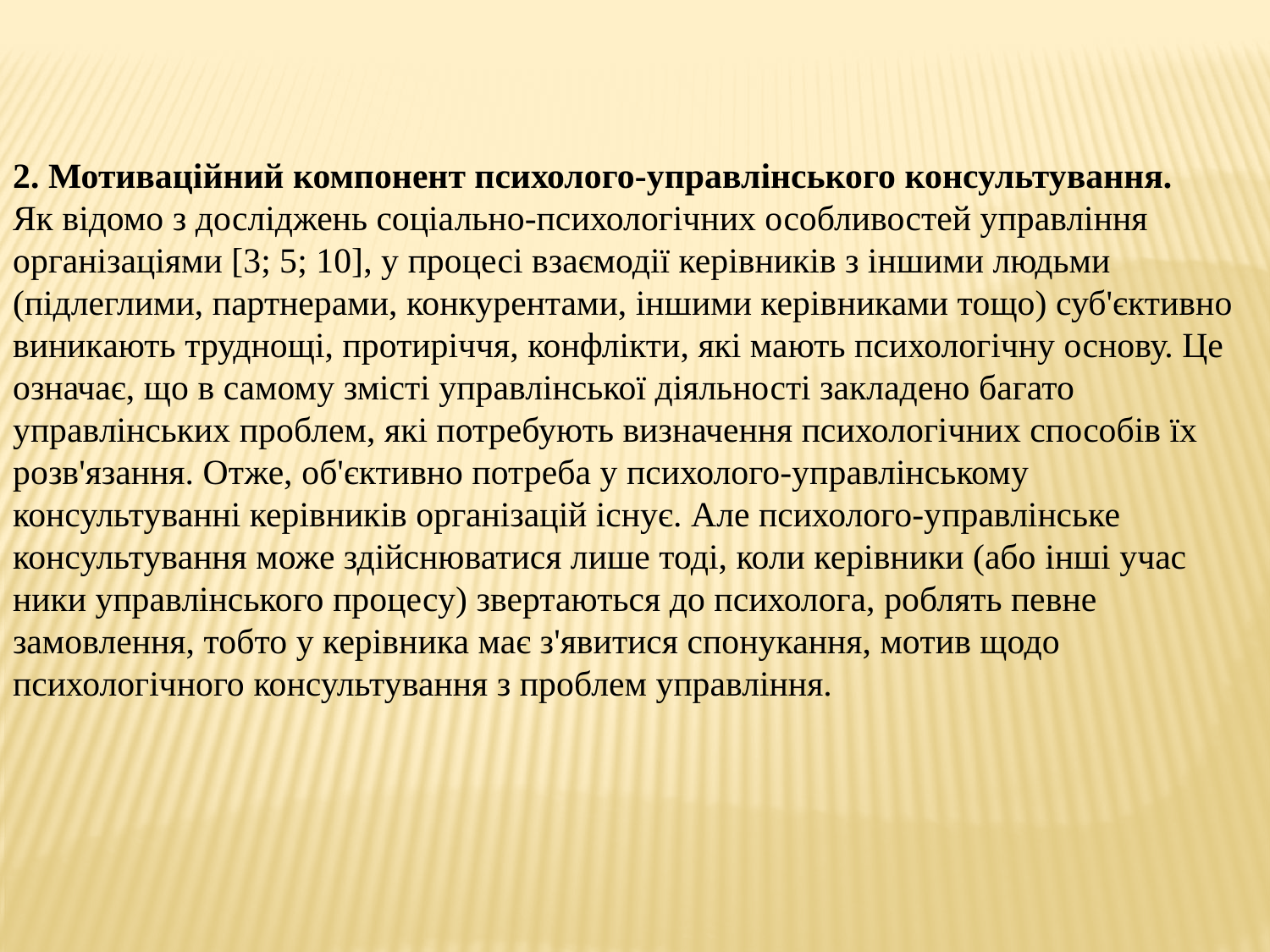

2. Мотиваційний компонент психолого-управлінського консультування.
Як відомо з досліджень соціально-психологічних особливостей управління організаціями [3; 5; 10], у процесі взаємодії керівників з іншими людьми (підлеглими, партнерами, конкурентами, іншими керів­никами тощо) суб'єктивно виникають труднощі, протиріччя, конфлік­ти, які мають психологічну основу. Це означає, що в самому змісті управлінської діяльності закладено багато управлінських проблем, які потребують визначення психологічних способів їх розв'язання. Отже, об'єктивно потреба у психолого-управлінському консультуванні керівників організацій існує. Але психолого-управлінське консульту­вання може здійснюватися лише тоді, коли керівники (або інші учас­ники управлінського процесу) звертаються до психолога, роблять певне замовлення, тобто у керівника має з'явитися спонукання, мо­тив щодо психологічного консультування з проблем управління.